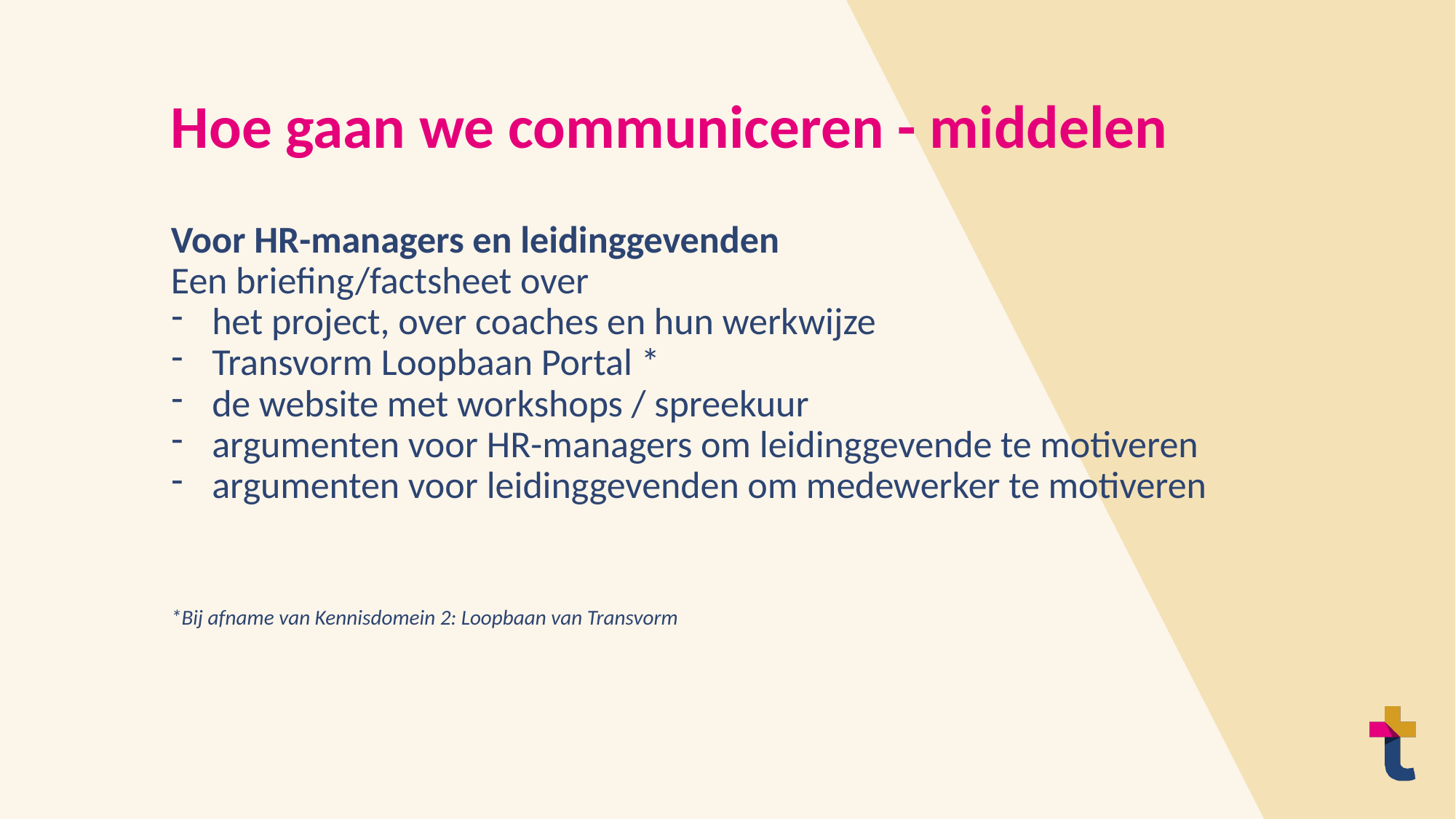

# Hoe gaan we communiceren - middelen
Voor HR-managers en leidinggevenden
Een briefing/factsheet over
het project, over coaches en hun werkwijze
Transvorm Loopbaan Portal *
de website met workshops / spreekuur
argumenten voor HR-managers om leidinggevende te motiveren
argumenten voor leidinggevenden om medewerker te motiveren

*Bij afname van Kennisdomein 2: Loopbaan van Transvorm